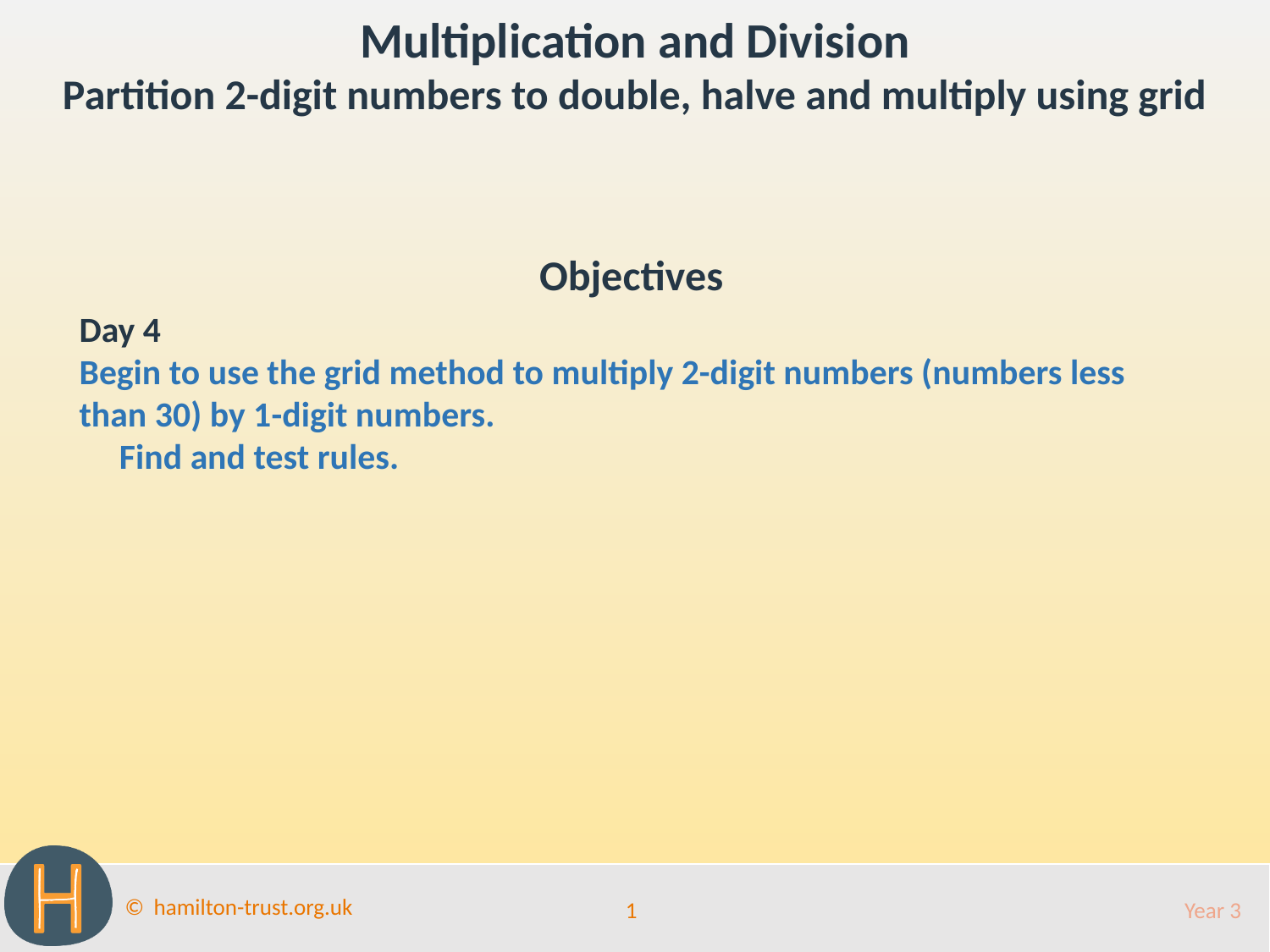

Multiplication and Division
Partition 2-digit numbers to double, halve and multiply using grid
Objectives
Day 4
Begin to use the grid method to multiply 2-digit numbers (numbers less than 30) by 1-digit numbers.                                                                                           Find and test rules.
1
Year 3